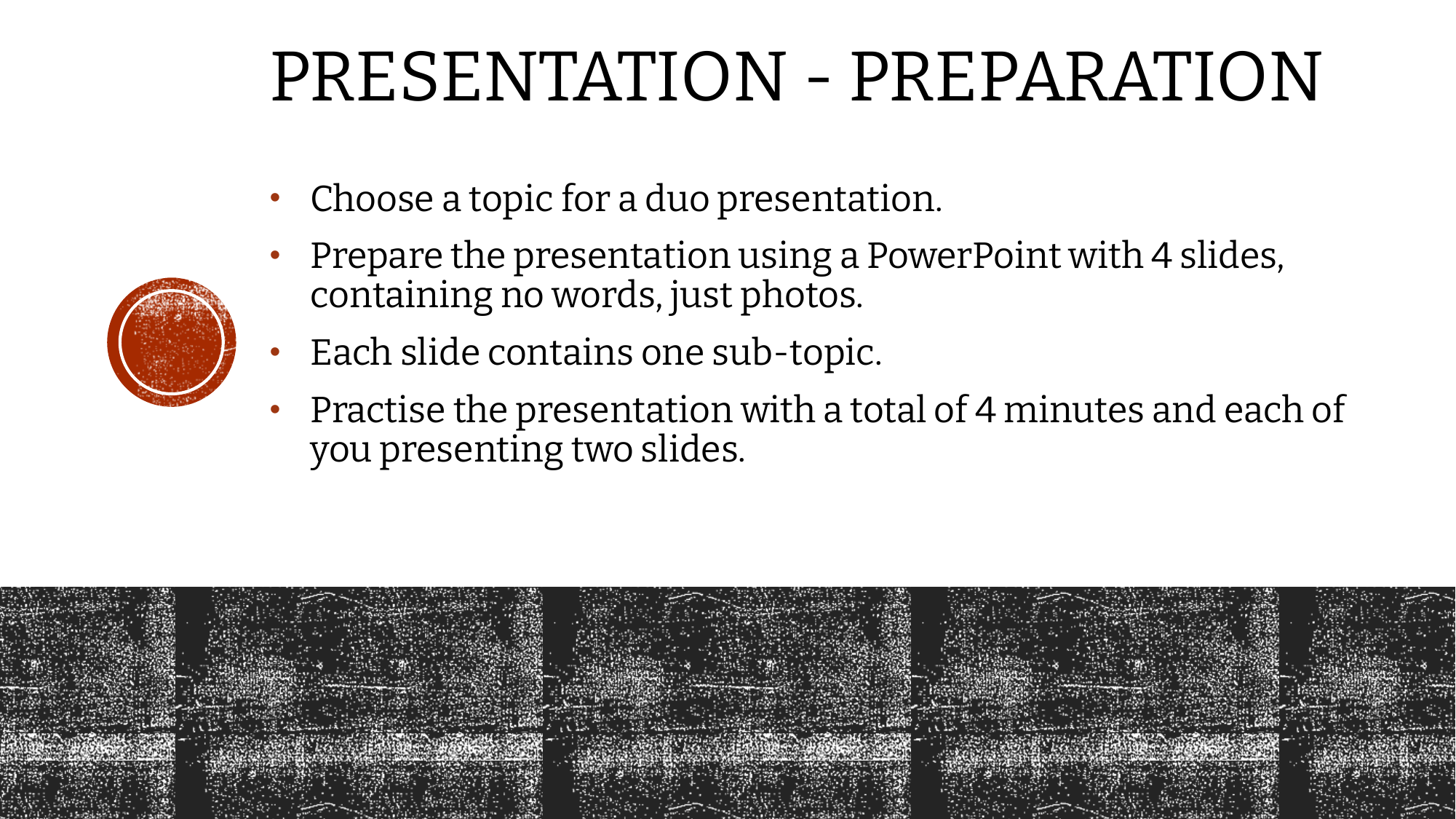

# presentation - preparation
Choose a topic for a duo presentation.
Prepare the presentation using a PowerPoint with 4 slides, containing no words, just photos.
Each slide contains one sub-topic.
Practise the presentation with a total of 4 minutes and each of you presenting two slides.